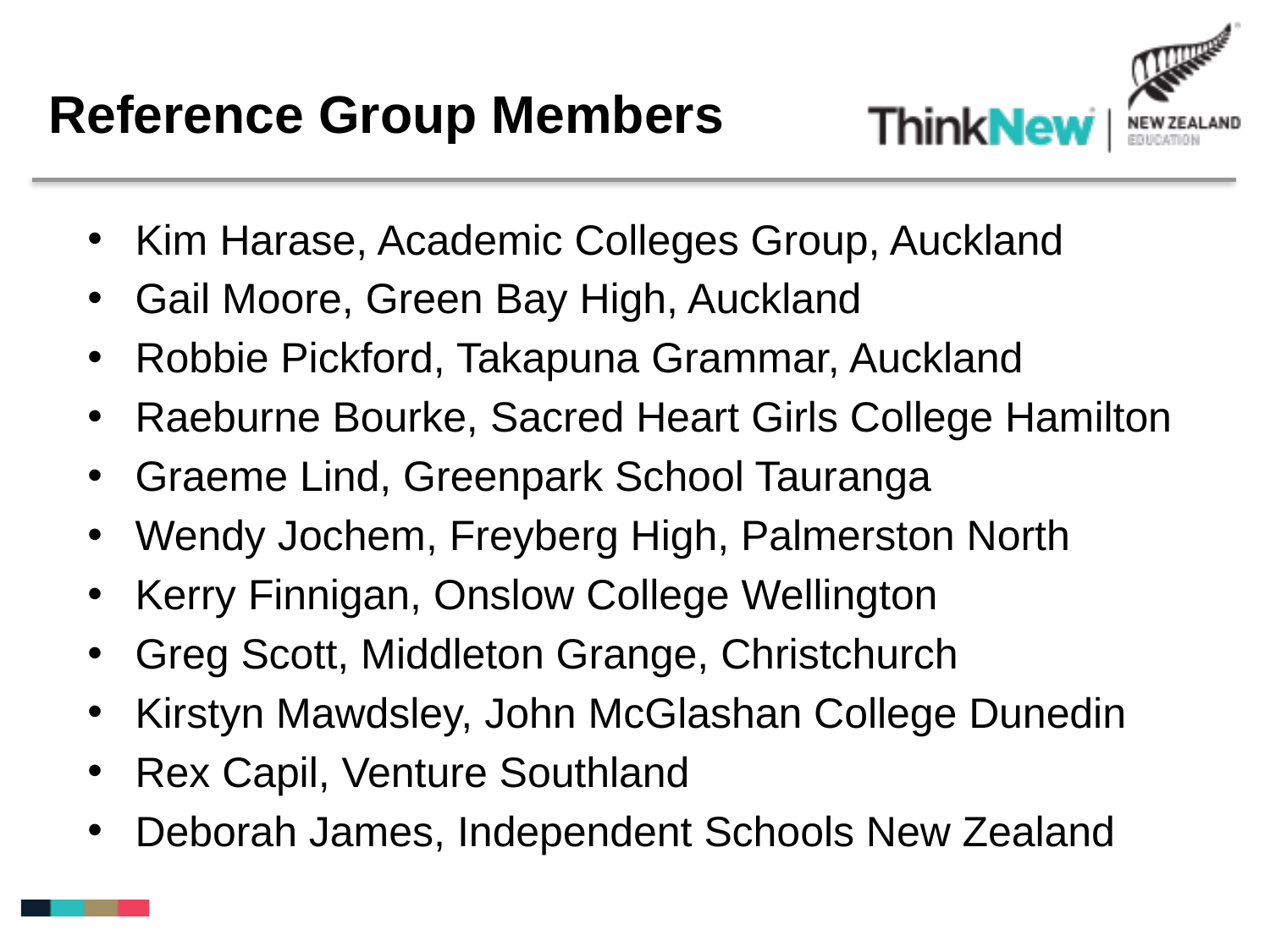

Reference Group Members
Kim Harase, Academic Colleges Group, Auckland
Gail Moore, Green Bay High, Auckland
Robbie Pickford, Takapuna Grammar, Auckland
Raeburne Bourke, Sacred Heart Girls College Hamilton
Graeme Lind, Greenpark School Tauranga
Wendy Jochem, Freyberg High, Palmerston North
Kerry Finnigan, Onslow College Wellington
Greg Scott, Middleton Grange, Christchurch
Kirstyn Mawdsley, John McGlashan College Dunedin
Rex Capil, Venture Southland
Deborah James, Independent Schools New Zealand